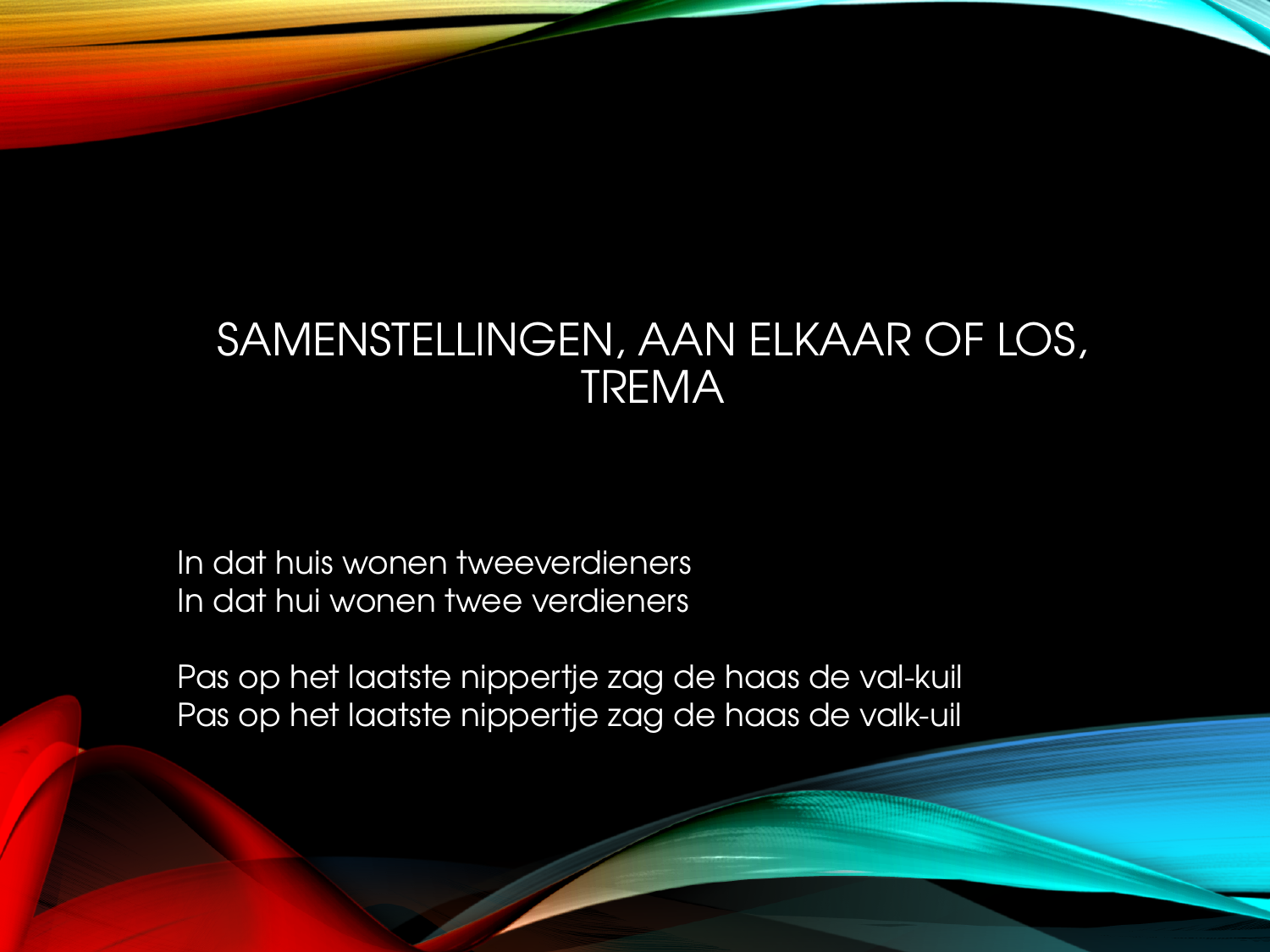

# samenstellingen, aan elkaar of los, trema
In dat huis wonen tweeverdieners
In dat hui wonen twee verdieners

Pas op het laatste nippertje zag de haas de val-kuil
Pas op het laatste nippertje zag de haas de valk-uil